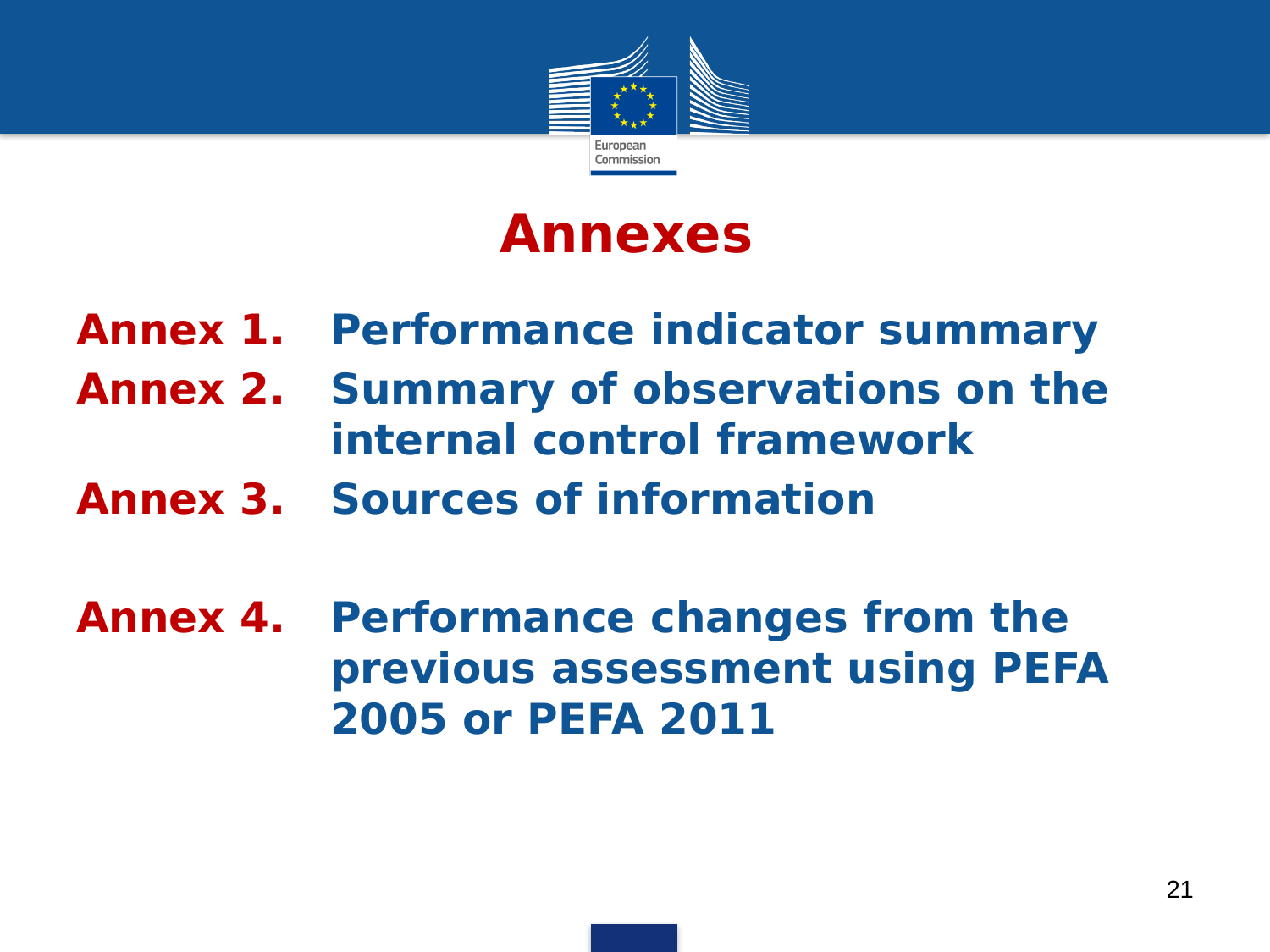

# Annexes
Annex 1. 	Performance indicator summary
Annex 2. 	Summary of observations on the 		internal control framework
Annex 3. 	Sources of information

Annex 4. 	Performance changes from the 			previous assessment using PEFA 		2005 or PEFA 2011
21